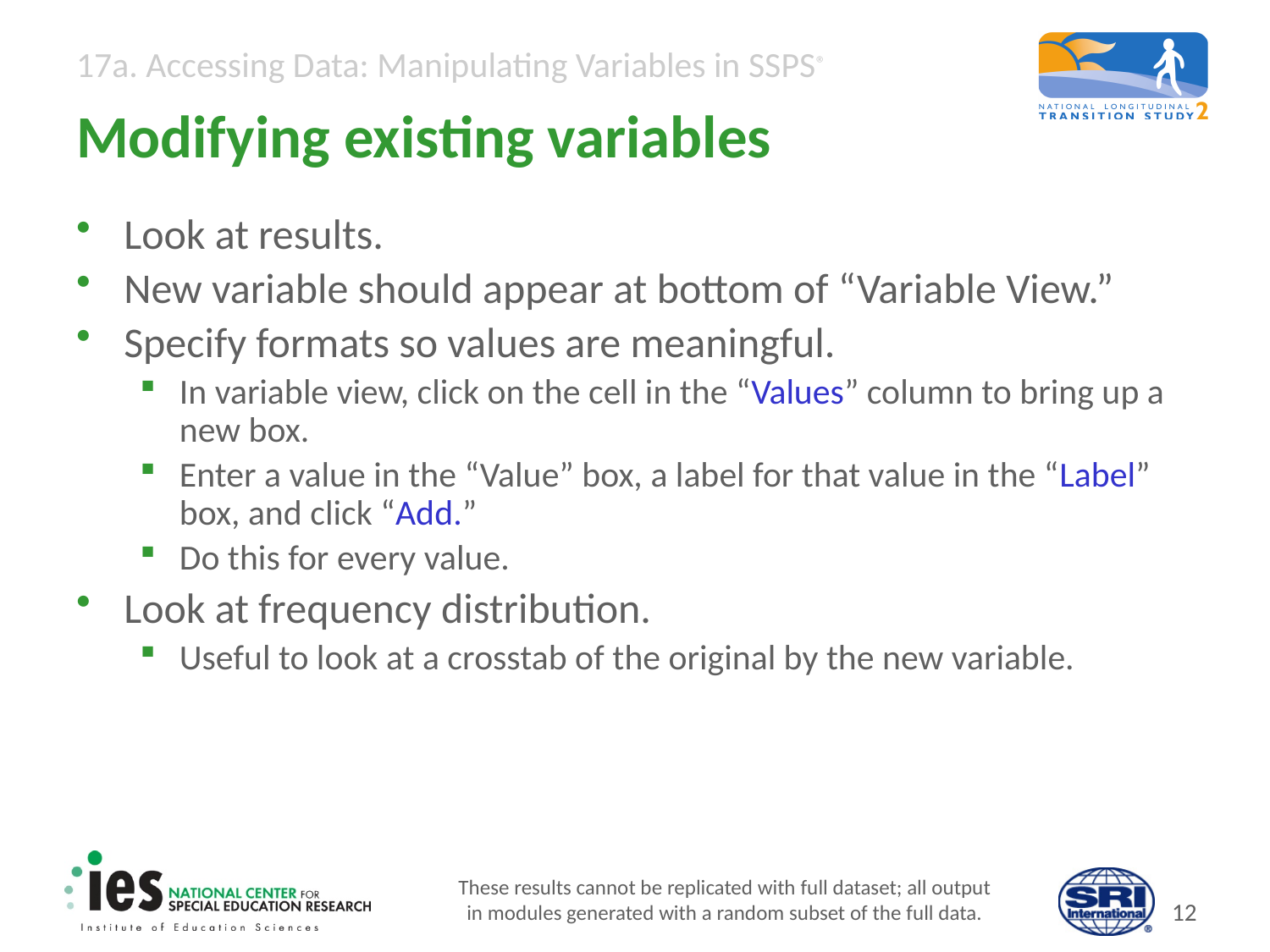

# Modifying existing variables
Look at results.
New variable should appear at bottom of “Variable View.”
Specify formats so values are meaningful.
In variable view, click on the cell in the “Values” column to bring up a new box.
Enter a value in the “Value” box, a label for that value in the “Label” box, and click “Add.”
Do this for every value.
Look at frequency distribution.
Useful to look at a crosstab of the original by the new variable.
These results cannot be replicated with full dataset; all output
in modules generated with a random subset of the full data.
12